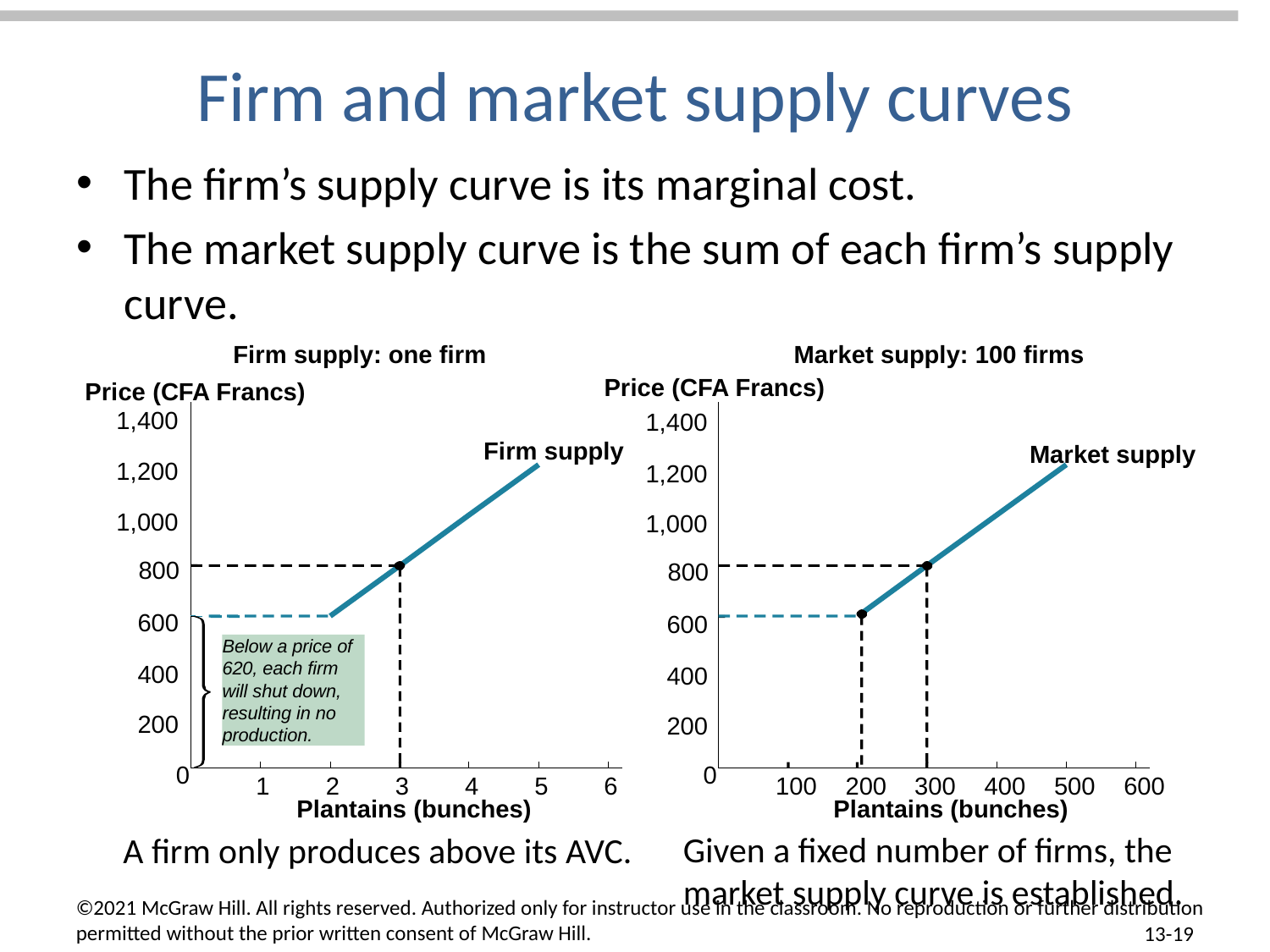

# Firm and market supply curves
The firm’s supply curve is its marginal cost.
The market supply curve is the sum of each firm’s supply curve.
Firm supply: one firm
Market supply: 100 firms
Price (CFA Francs)
Price (CFA Francs)

1,400
1,400
Firm supply
Market supply
1,200
1,200

1,000
1,000
800
800

600
600

Below a price of 620, each firm will shut down, resulting in no production.

400
400

200
200

0
0

1
2
3
4
5
6
100
200
300
400
500
600
Plantains (bunches)
Plantains (bunches)
Given a fixed number of firms, the market supply curve is established.
A firm only produces above its AVC.